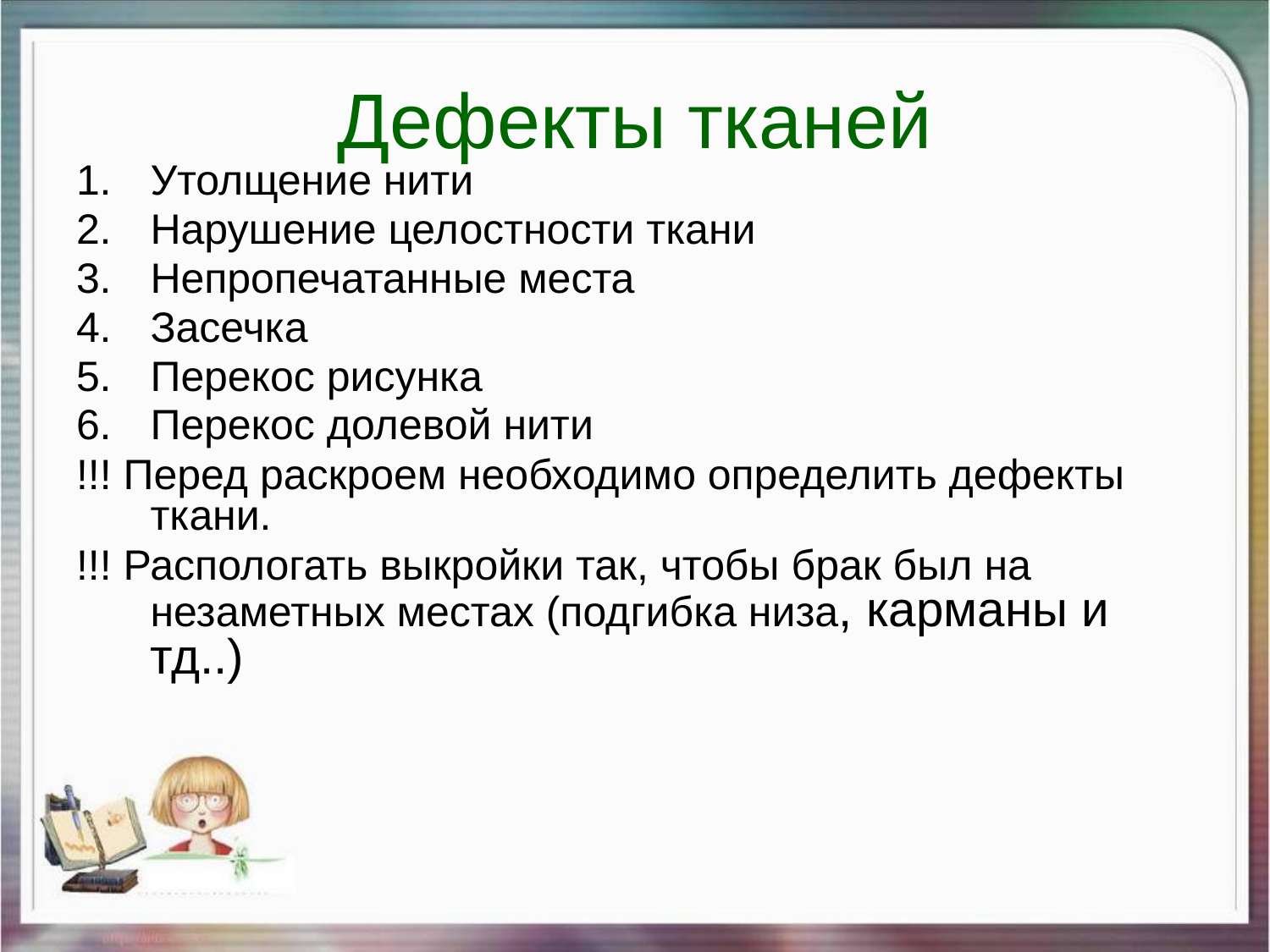

# Дефекты тканей
Утолщение нити
Нарушение целостности ткани
Непропечатанные места
Засечка
Перекос рисунка
Перекос долевой нити
!!! Перед раскроем необходимо определить дефекты ткани.
!!! Распологать выкройки так, чтобы брак был на незаметных местах (подгибка низа, карманы и тд..)